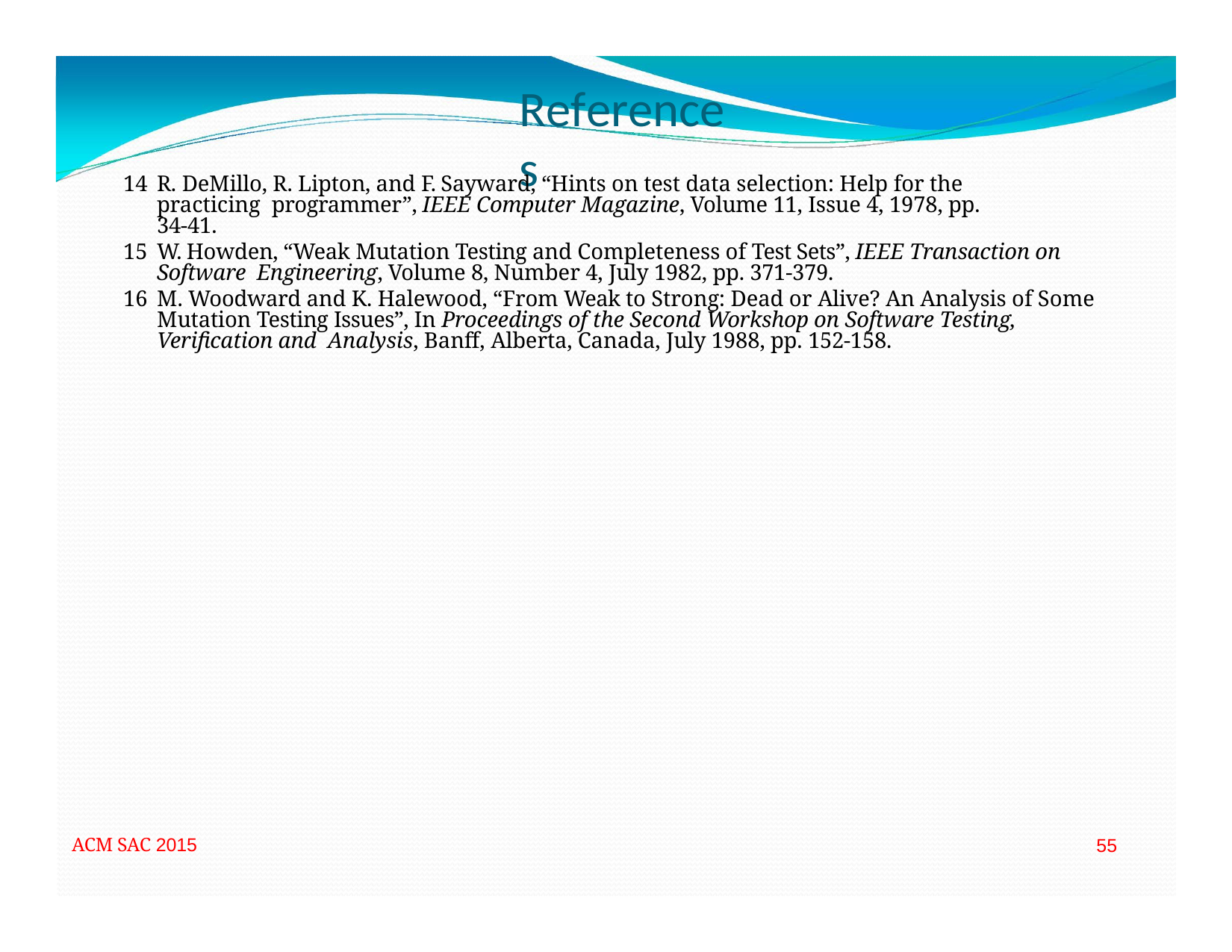

# References
R. DeMillo, R. Lipton, and F. Sayward, “Hints on test data selection: Help for the practicing  programmer”, IEEE Computer Magazine, Volume 11, Issue 4, 1978, pp. 34‐41.
W. Howden, “Weak Mutation Testing and Completeness of Test Sets”, IEEE Transaction on Software  Engineering, Volume 8, Number 4, July 1982, pp. 371‐379.
M. Woodward and K. Halewood, “From Weak to Strong: Dead or Alive? An Analysis of Some  Mutation Testing Issues”, In Proceedings of the Second Workshop on Software Testing, Verification and  Analysis, Banff, Alberta, Canada, July 1988, pp. 152‐158.
ACM SAC 2015
55